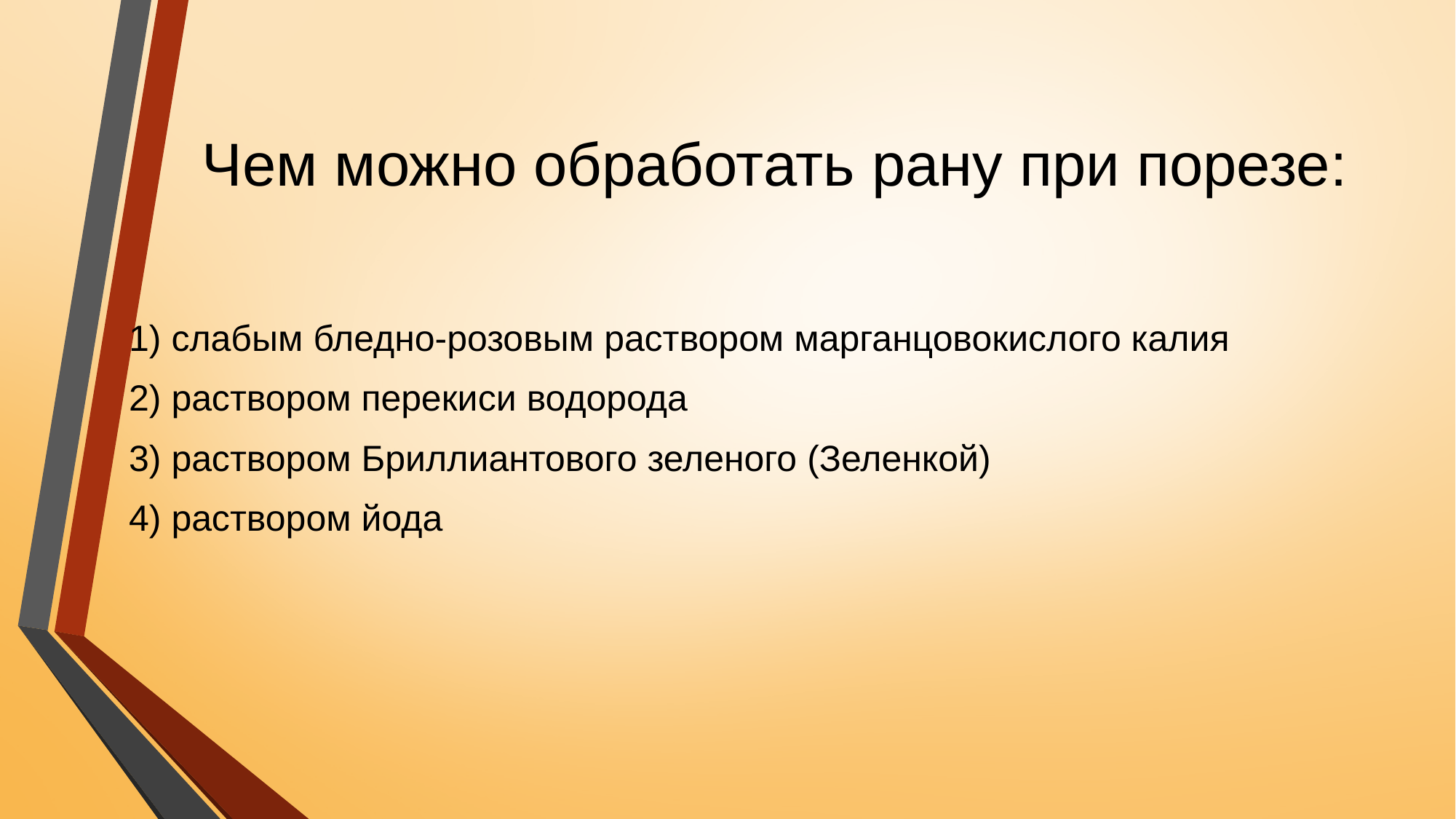

# Чем можно обработать рану при порезе:
1) слабым бледно-розовым раствором марганцовокислого калия
2) раствором перекиси водорода
3) раствором Бриллиантового зеленого (Зеленкой)
4) раствором йода